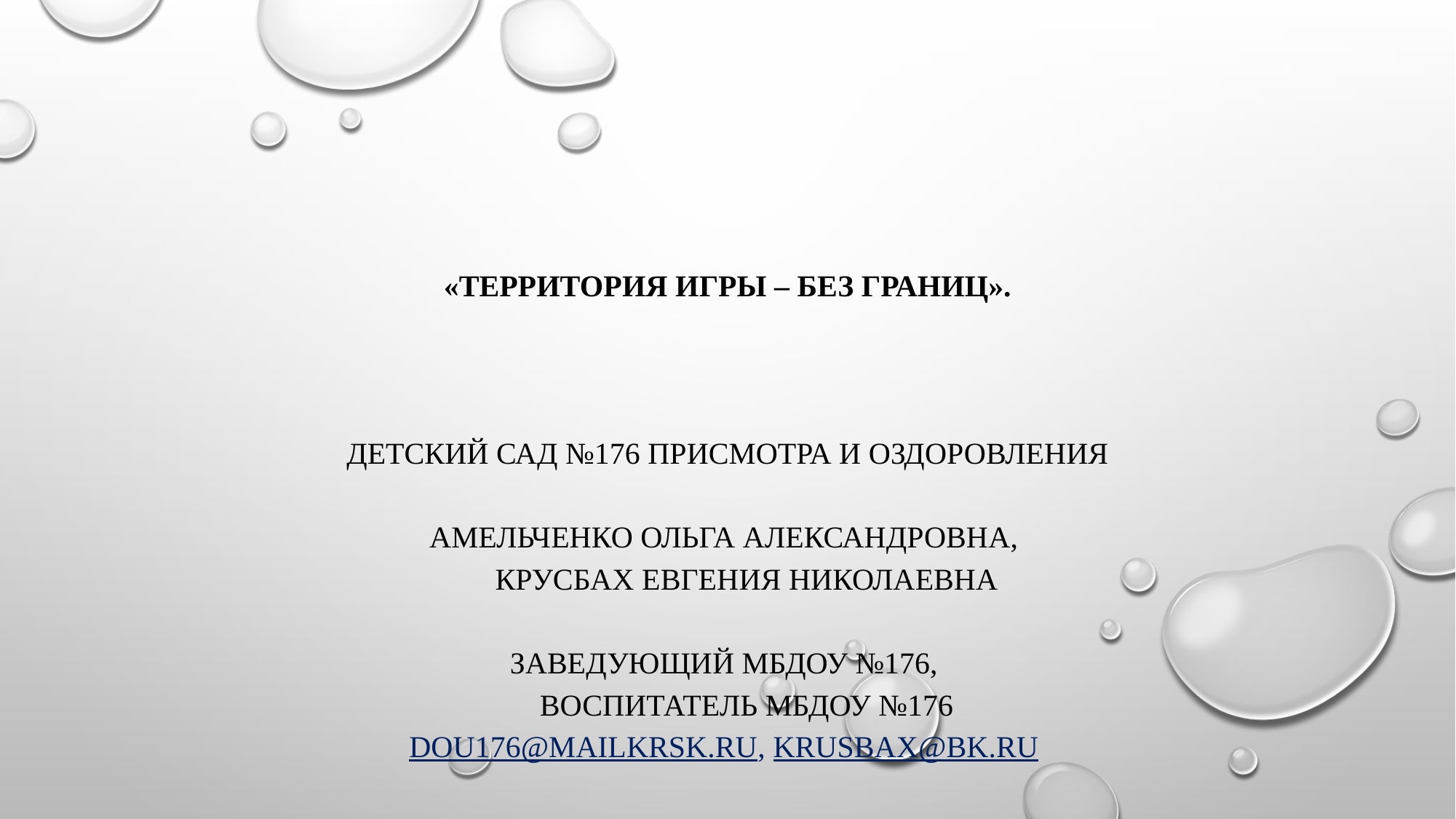

# «Территория игры – без границ». Детский сад №176 присмотра и оздоровления Амельченко Ольга Александровна, Крусбах Евгения Николаевна Заведующий МБДОУ №176, воспитатель МБДОУ №176 dou176@mailkrsk.ru, krusbax@bk.ru